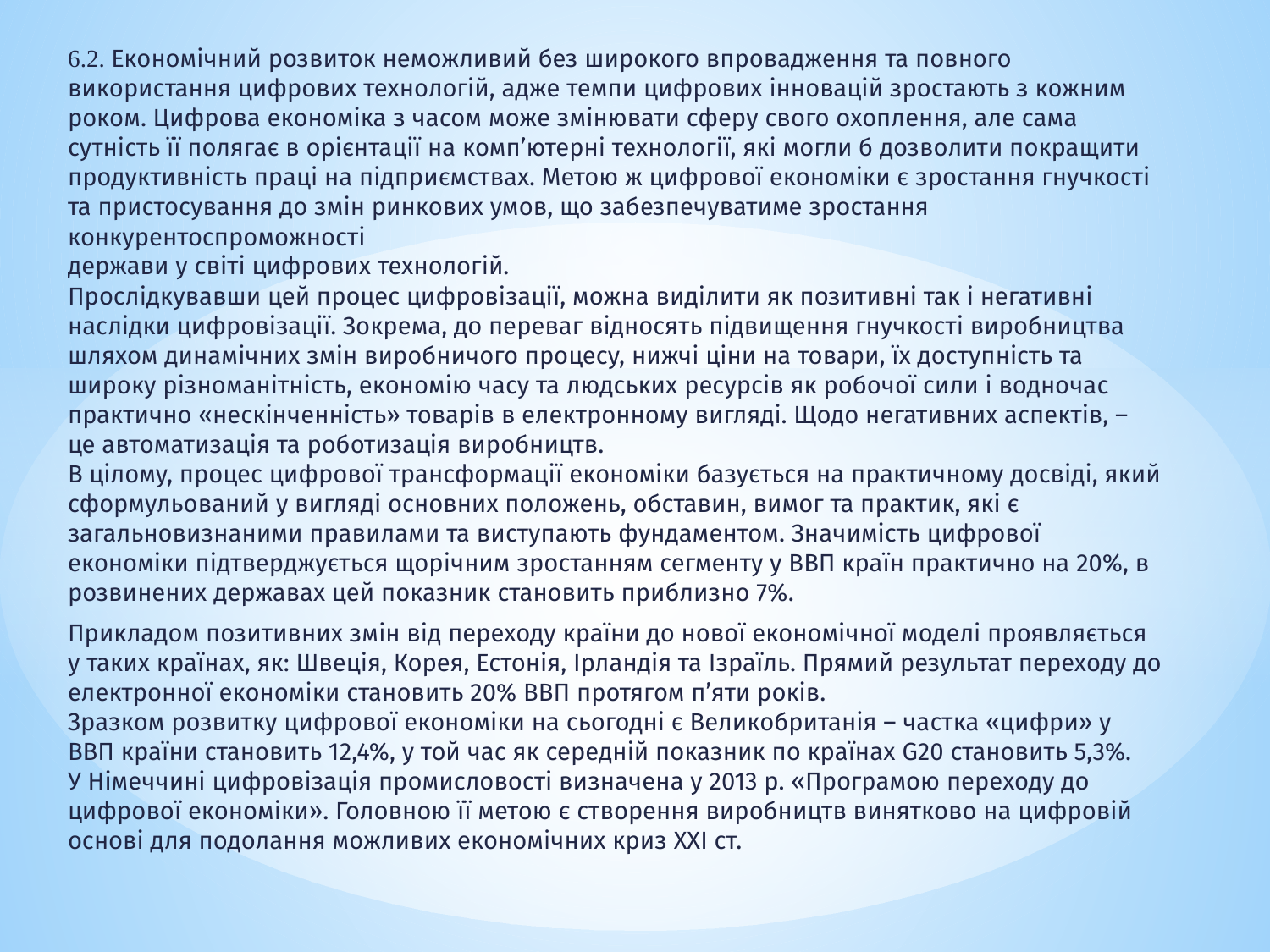

6.2. Економічний розвиток неможливий без широкого впровадження та повного використання цифрових технологій, адже темпи цифрових інновацій зростають з кожним роком. Цифрова економіка з часом може змінювати сферу свого охоплення, але сама сутність її полягає в орієнтації на комп’ютерні технології, які могли б дозволити покращити продуктивність праці на підприємствах. Метою ж цифрової економіки є зростання гнучкості та пристосування до змін ринкових умов, що забезпечуватиме зростання конкурентоспроможності
держави у світі цифрових технологій.
Прослідкувавши цей процес цифровізації, можна виділити як позитивні так і негативні наслідки цифровізації. Зокрема, до переваг відносять підвищення гнучкості виробництва шляхом динамічних змін виробничого процесу, нижчі ціни на товари, їх доступність та широку різноманітність, економію часу та людських ресурсів як робочої сили і водночас практично «нескінченність» товарів в електронному вигляді. Щодо негативних аспектів, – це автоматизація та роботизація виробництв.
В цілому, процес цифрової трансформації економіки базується на практичному досвіді, який сформульований у вигляді основних положень, обставин, вимог та практик, які є загальновизнаними правилами та виступають фундаментом. Значимість цифрової економіки підтверджується щорічним зростанням сегменту у ВВП країн практично на 20%, в розвинених державах цей показник становить приблизно 7%.
Прикладом позитивних змін від переходу країни до нової економічної моделі проявляється у таких країнах, як: Швеція, Корея, Естонія, Ірландія та Ізраїль. Прямий результат переходу до електронної економіки становить 20% ВВП протягом п’яти років.
Зразком розвитку цифрової економіки на сьогодні є Великобританія – частка «цифри» у ВВП країни становить 12,4%, у той час як середній показник по країнах G20 становить 5,3%.
У Німеччині цифровізація промисловості визначена у 2013 р. «Програмою переходу до цифрової економіки». Головною її метою є створення виробництв винятково на цифровій основі для подолання можливих економічних криз ХХІ ст.